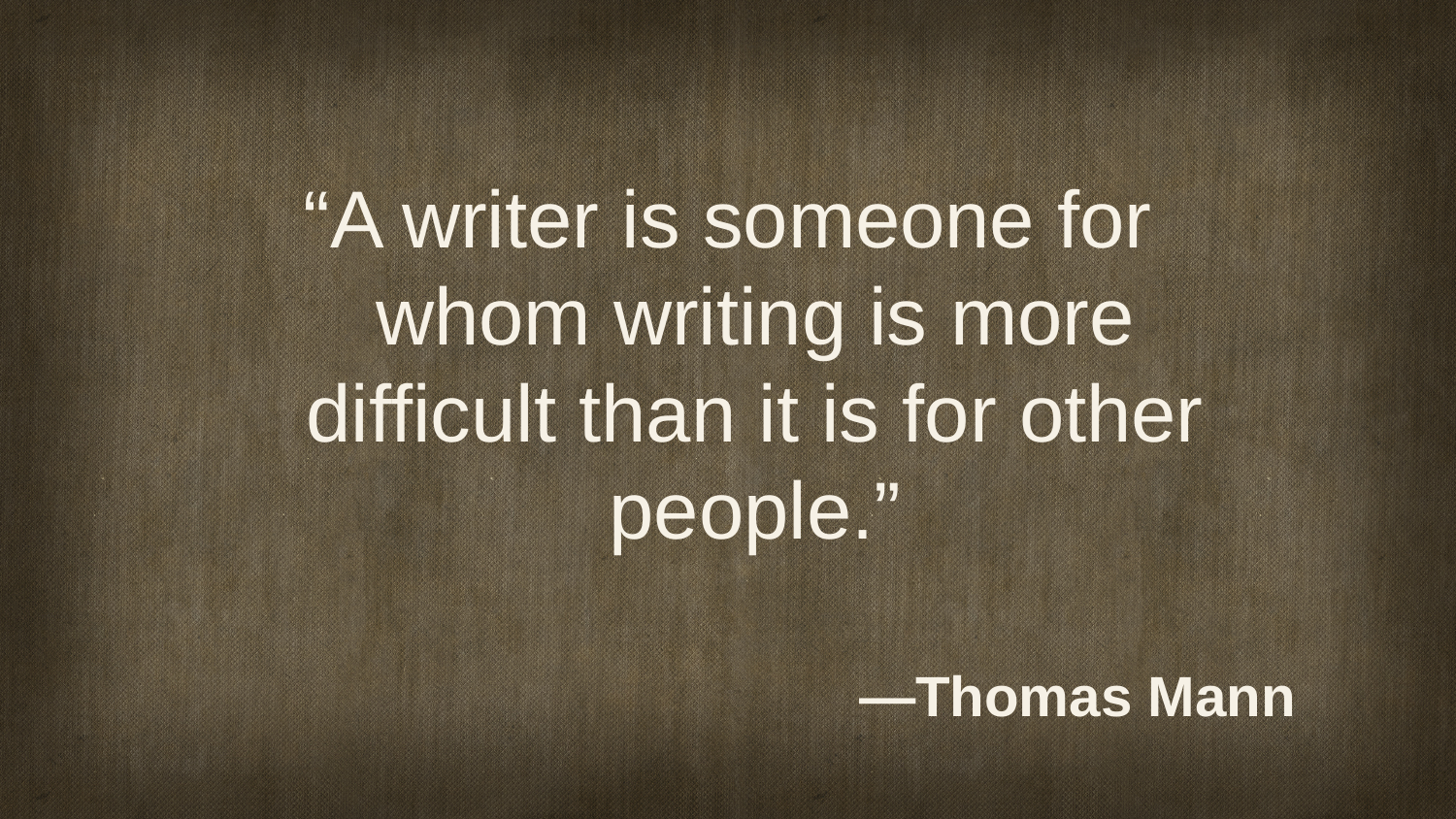

“A writer is someone for whom writing is more difficult than it is for other people.”
—Thomas Mann